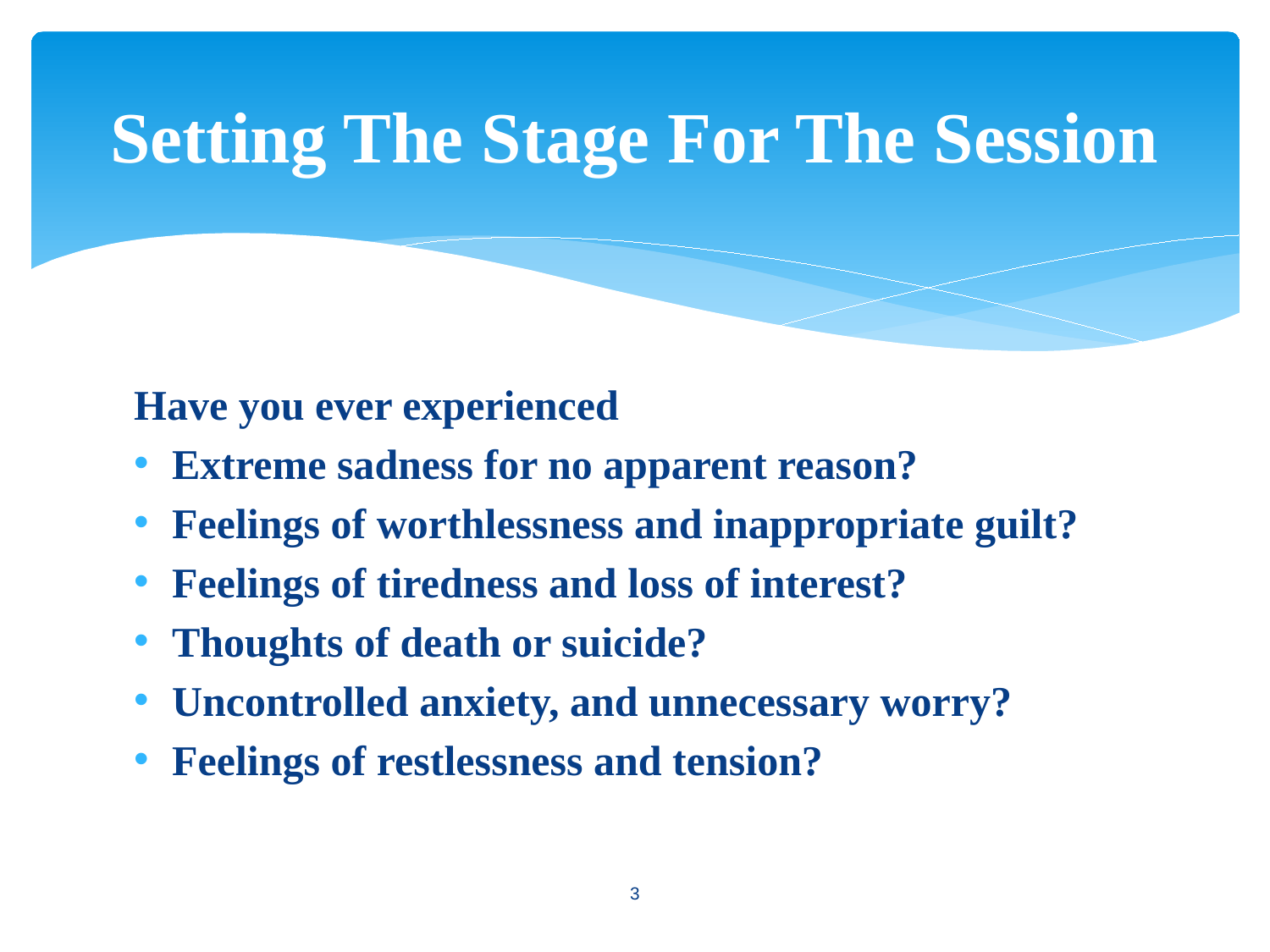

# Setting The Stage For The Session
Have you ever experienced
Extreme sadness for no apparent reason?
Feelings of worthlessness and inappropriate guilt?
Feelings of tiredness and loss of interest?
Thoughts of death or suicide?
Uncontrolled anxiety, and unnecessary worry?
Feelings of restlessness and tension?

3